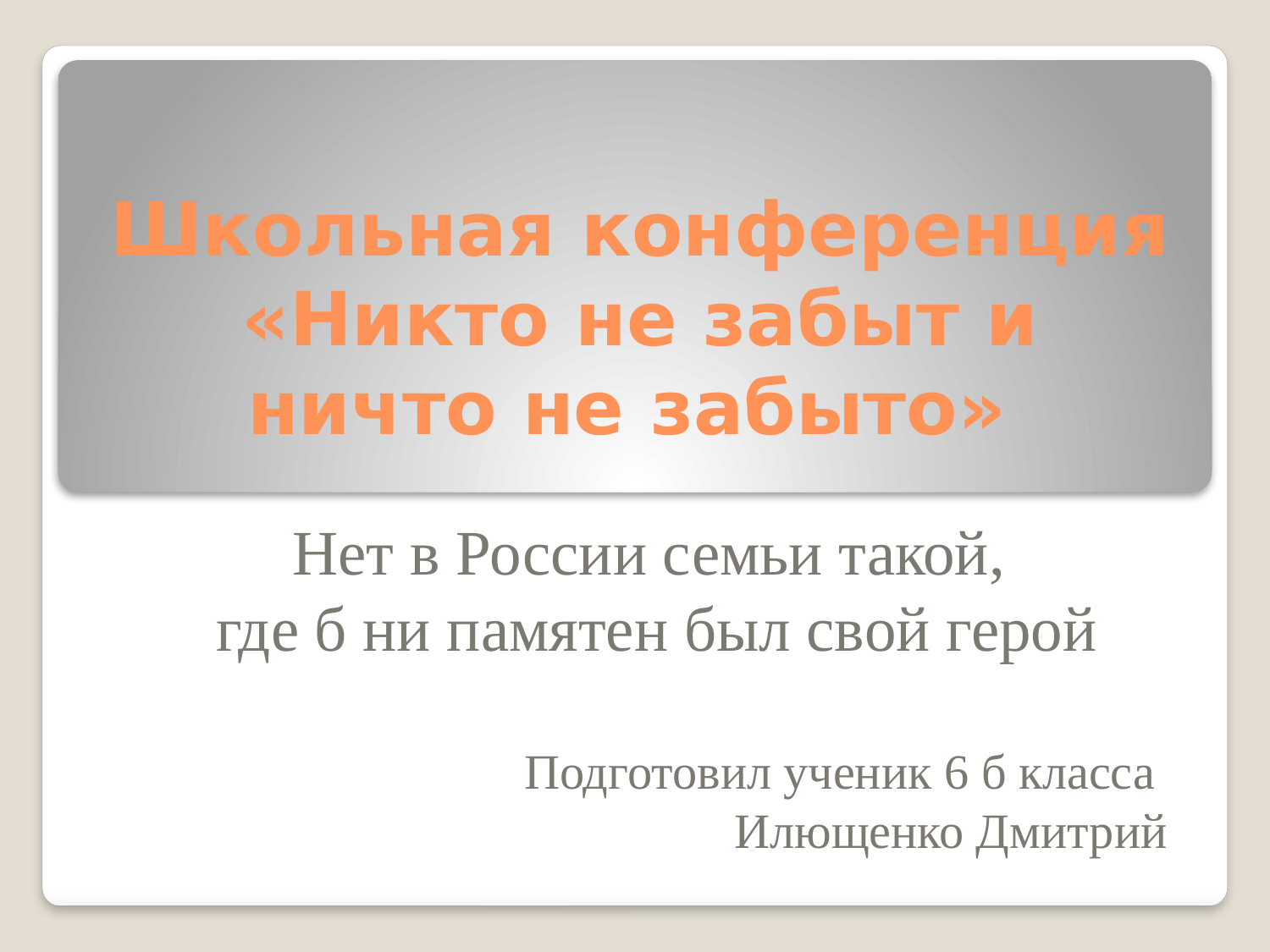

# Школьная конференция «Никто не забыт и ничто не забыто»
Нет в России семьи такой,
 где б ни памятен был свой герой

Подготовил ученик 6 б класса
Илющенко Дмитрий